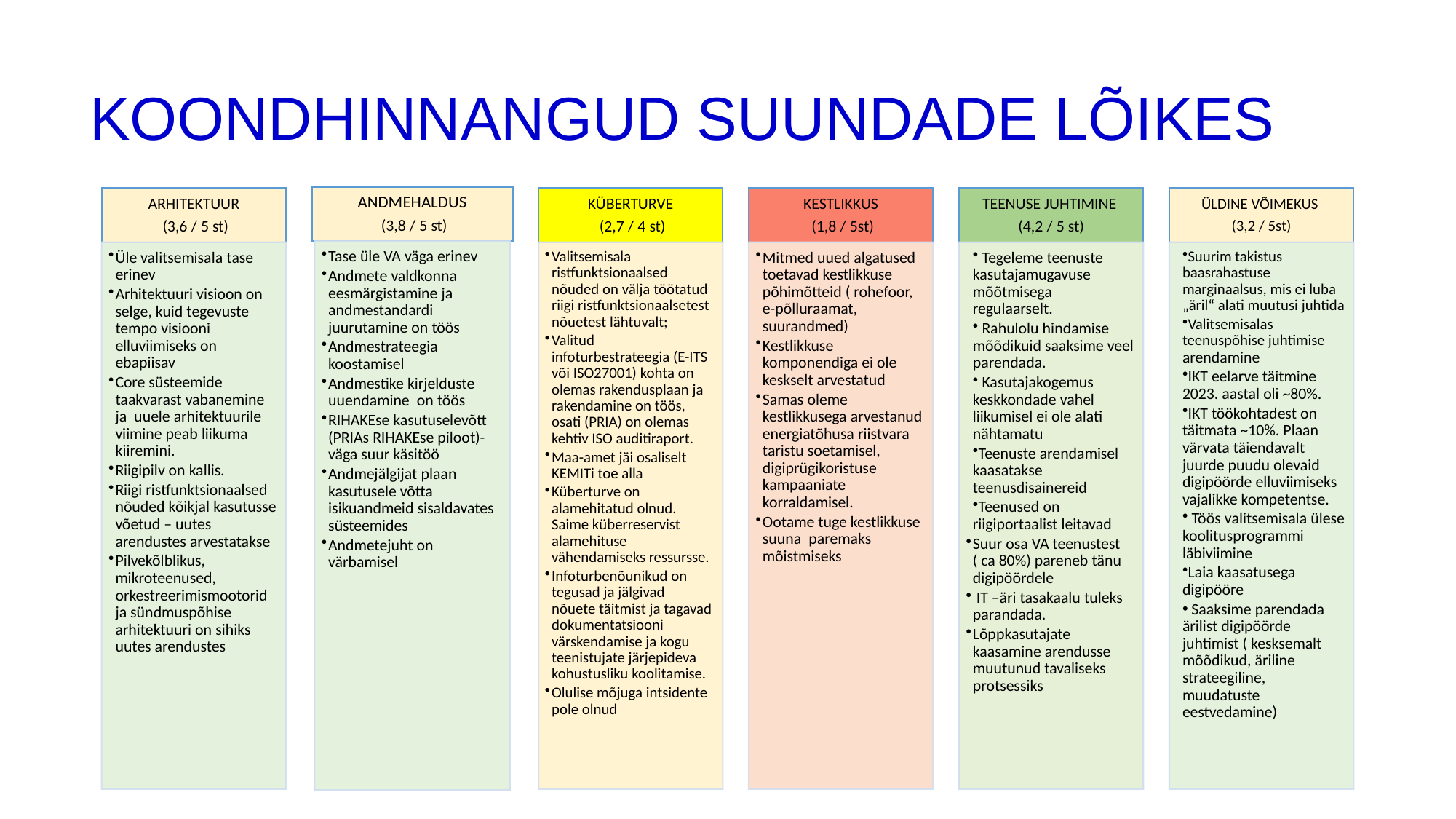

# KOONDHINNANGUD SUUNDADE LÕIKES
ARHITEKTUUR
 (3,6 / 5 st)
Üle valitsemisala tase erinev
Arhitektuuri visioon on selge, kuid tegevuste tempo visiooni elluviimiseks on ebapiisav
Core süsteemide taakvarast vabanemine ja  uuele arhitektuurile  viimine peab liikuma kiiremini.
Riigipilv on kallis.
Riigi ristfunktsionaalsed nõuded kõikjal kasutusse võetud – uutes arendustes arvestatakse
Pilvekõlblikus, mikroteenused, orkestreerimismootorid ja sündmuspõhise arhitektuuri on sihiks uutes arendustes
ANDMEHALDUS
 (3,8 / 5 st)
Tase üle VA väga erinev
Andmete valdkonna eesmärgistamine ja andmestandardi juurutamine on töös
Andmestrateegia koostamisel
Andmestike kirjelduste uuendamine  on töös
RIHAKEse kasutuselevõtt (PRIAs RIHAKEse piloot)- väga suur käsitöö
Andmejälgijat plaan kasutusele võtta isikuandmeid sisaldavates süsteemides
Andmetejuht on värbamisel

KÜBERTURVE
 (2,7 / 4 st)
Valitsemisala ristfunktsionaalsed nõuded on välja töötatud riigi ristfunktsionaalsetest nõuetest lähtuvalt;
Valitud infoturbestrateegia (E-ITS või ISO27001) kohta on olemas rakendusplaan ja rakendamine on töös, osati (PRIA) on olemas  kehtiv ISO auditiraport.
Maa-amet jäi osaliselt KEMITi toe alla
Küberturve on alamehitatud olnud. Saime küberreservist alamehituse vähendamiseks ressursse.
Infoturbenõunikud on tegusad ja jälgivad  nõuete täitmist ja tagavad dokumentatsiooni värskendamise ja kogu teenistujate järjepideva kohustusliku koolitamise.
Olulise mõjuga intsidente pole olnud
KESTLIKKUS
 (1,8 / 5st)
Mitmed uued algatused toetavad kestlikkuse põhimõtteid ( rohefoor, e-põlluraamat, suurandmed)
Kestlikkuse komponendiga ei ole keskselt arvestatud
Samas oleme kestlikkusega arvestanud energiatõhusa riistvara taristu soetamisel, digiprügikoristuse kampaaniate korraldamisel.
Ootame tuge kestlikkuse suuna  paremaks mõistmiseks
TEENUSE JUHTIMINE
(4,2 / 5 st)
 Tegeleme teenuste kasutajamugavuse mõõtmisega regulaarselt.
 Rahulolu hindamise mõõdikuid saaksime veel parendada.
 Kasutajakogemus keskkondade vahel liikumisel ei ole alati nähtamatu
Teenuste arendamisel kaasatakse teenusdisainereid
Teenused on riigiportaalist leitavad
Suur osa VA teenustest ( ca 80%) pareneb tänu digipöördele
 IT –äri tasakaalu tuleks parandada.
Lõppkasutajate kaasamine arendusse muutunud tavaliseks protsessiks

ÜLDINE VÕIMEKUS
(3,2 / 5st)
Suurim takistus baasrahastuse marginaalsus, mis ei luba „äril“ alati muutusi juhtida
Valitsemisalas teenuspõhise juhtimise arendamine
IKT eelarve täitmine 2023. aastal oli ~80%.
IKT töökohtadest on täitmata ~10%. Plaan värvata täiendavalt juurde puudu olevaid digipöörde elluviimiseks vajalikke kompetentse.
 Töös valitsemisala ülese koolitusprogrammi läbiviimine
Laia kaasatusega digipööre
 Saaksime parendada ärilist digipöörde juhtimist ( kesksemalt mõõdikud, äriline strateegiline, muudatuste eestvedamine)